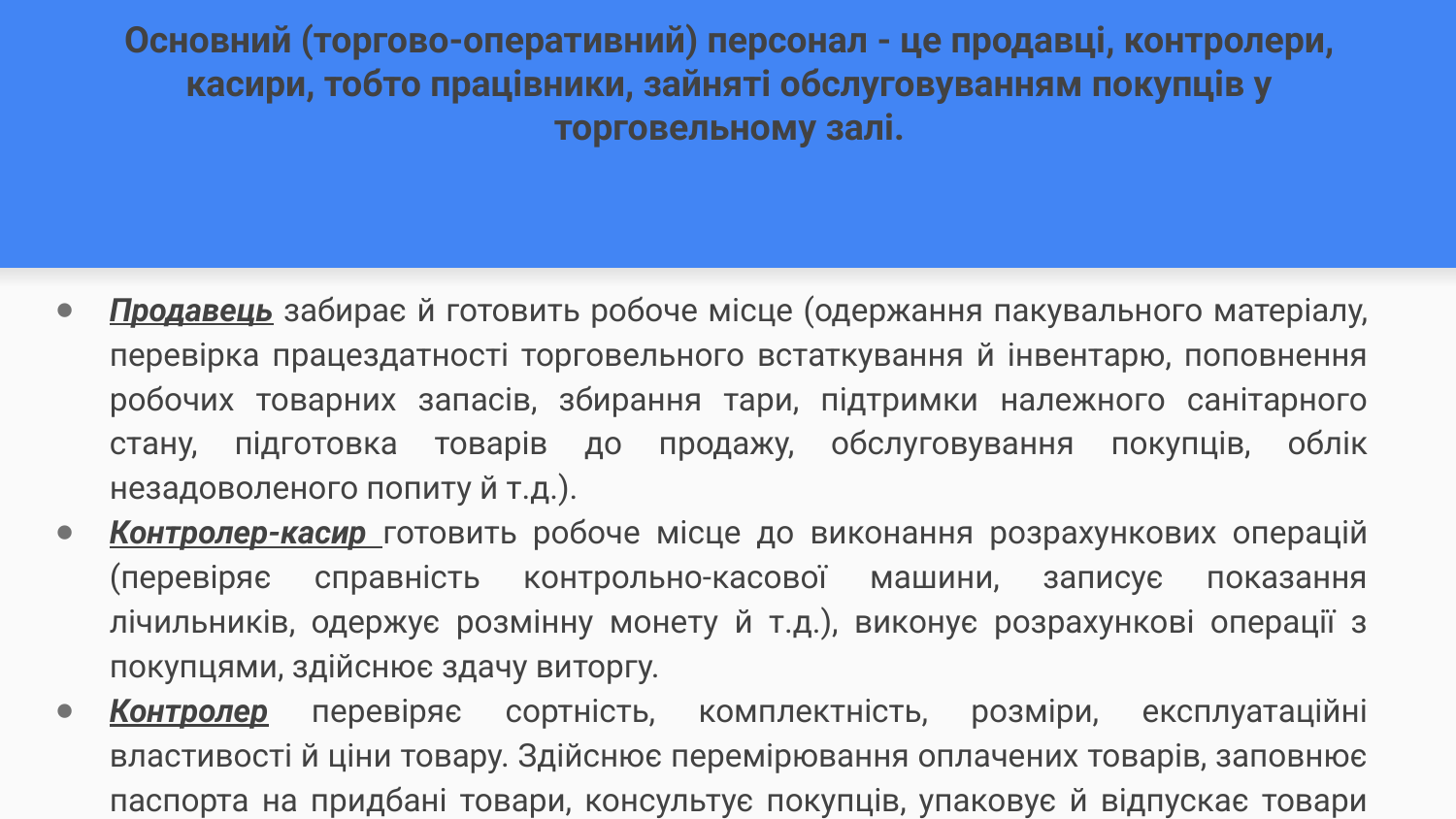

# Основний (торгово-оперативний) персонал - це продавці, контролери, касири, тобто працівники, зайняті обслуговуванням покупців у торговельному залі.
Продавець забирає й готовить робоче місце (одержання пакувального матеріалу, перевірка працездатності торговельного встаткування й інвентарю, поповнення робочих товарних запасів, збирання тари, підтримки належного санітарного стану, підготовка товарів до продажу, обслуговування покупців, облік незадоволеного попиту й т.д.).
Контролер-касир готовить робоче місце до виконання розрахункових операцій (перевіряє справність контрольно-касової машини, записує показання лічильників, одержує розмінну монету й т.д.), виконує розрахункові операції з покупцями, здійснює здачу виторгу.
Контролер перевіряє сортність, комплектність, розміри, експлуатаційні властивості й ціни товару. Здійснює перемірювання оплачених товарів, заповнює паспорта на придбані товари, консультує покупців, упаковує й відпускає товари покупцям.